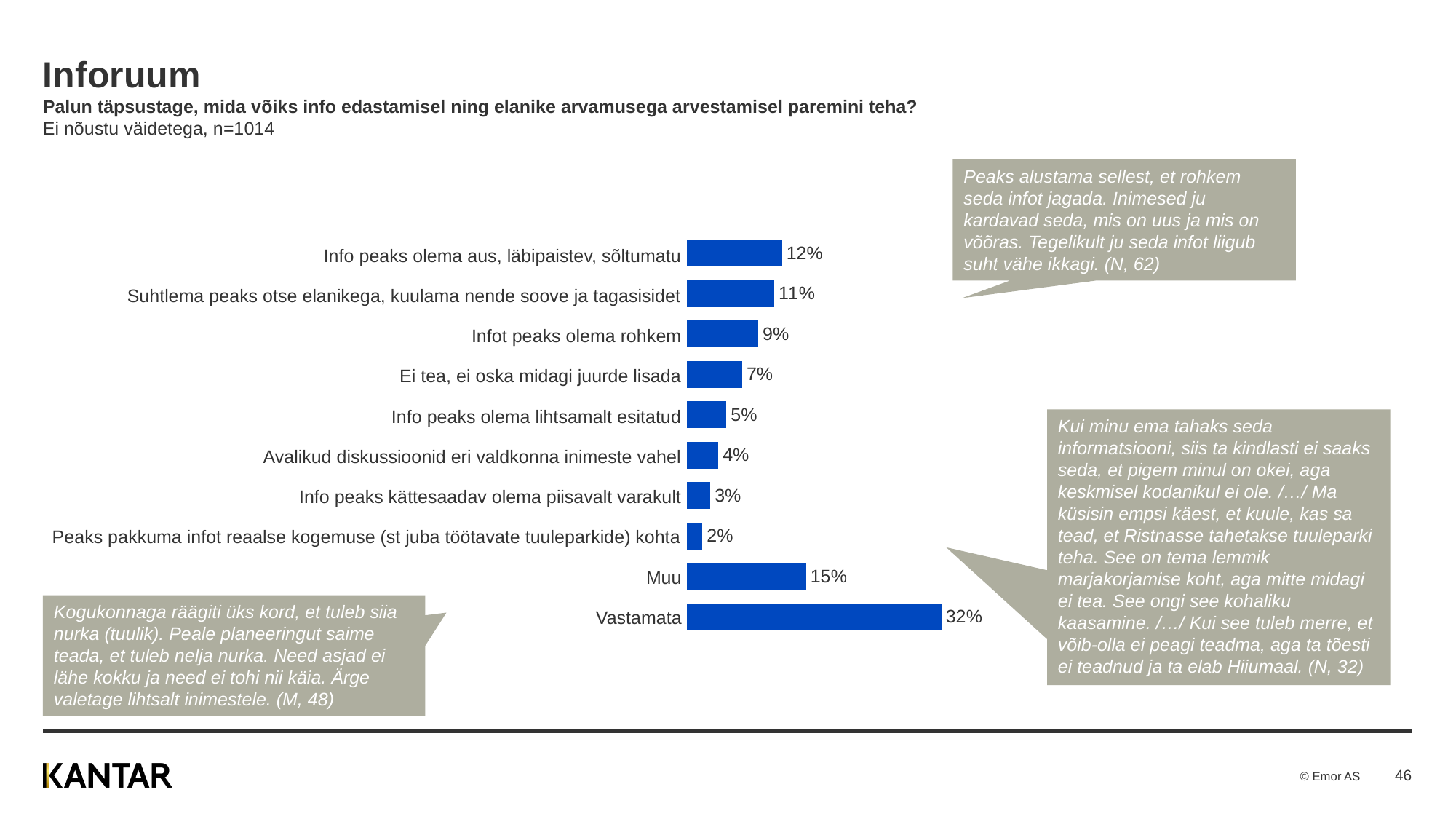

# Inforuum Palun täpsustage, mida võiks info edastamisel ning elanike arvamusega arvestamisel paremini teha? Ei nõustu väidetega, n=1014
Peaks alustama sellest, et rohkem seda infot jagada. Inimesed ju kardavad seda, mis on uus ja mis on võõras. Tegelikult ju seda infot liigub suht vähe ikkagi. (N, 62)

### Chart

| Category | Column2 |
|---|---|
| Info peaks olema aus, läbipaistev, sõltumatu | 12.0 |
| Suhtlema peaks otse elanikega, kuulama nende soove ja tagasisidet | 11.0 |
| Infot peaks olema rohkem | 9.0 |
| Ei tea, ei oska midagi juurde lisada | 7.0 |
| Info peaks olema lihtsamalt esitatud | 5.0 |
| Avalikud diskussioonid eri valdkonna inimeste vahel | 4.0 |
| Info peaks kättesaadav olema piisavalt varakult | 3.0 |
| Peaks pakkuma infot reaalse kogemuse (st juba töötavate tuuleparkide) kohta | 2.0 |
| Muu | 15.0 |
| Vastamata | 32.0 |
| Info peaks olema aus, läbipaistev, sõltumatu |  |  |
| --- | --- | --- |
| Suhtlema peaks otse elanikega, kuulama nende soove ja tagasisidet |  |  |
| Infot peaks olema rohkem |  |  |
| Ei tea, ei oska midagi juurde lisada |  |  |
| Info peaks olema lihtsamalt esitatud |  |  |
| Avalikud diskussioonid eri valdkonna inimeste vahel |  |  |
| Info peaks kättesaadav olema piisavalt varakult |  |  |
| Peaks pakkuma infot reaalse kogemuse (st juba töötavate tuuleparkide) kohta |  |  |
| Muu |  |  |
| Vastamata |  |  |
Kui minu ema tahaks seda informatsiooni, siis ta kindlasti ei saaks seda, et pigem minul on okei, aga keskmisel kodanikul ei ole. /…/ Ma küsisin empsi käest, et kuule, kas sa tead, et Ristnasse tahetakse tuuleparki teha. See on tema lemmik marjakorjamise koht, aga mitte midagi ei tea. See ongi see kohaliku kaasamine. /…/ Kui see tuleb merre, et võib-olla ei peagi teadma, aga ta tõesti ei teadnud ja ta elab Hiiumaal. (N, 32)
Kogukonnaga räägiti üks kord, et tuleb siia nurka (tuulik). Peale planeeringut saime teada, et tuleb nelja nurka. Need asjad ei lähe kokku ja need ei tohi nii käia. Ärge valetage lihtsalt inimestele. (M, 48)
46